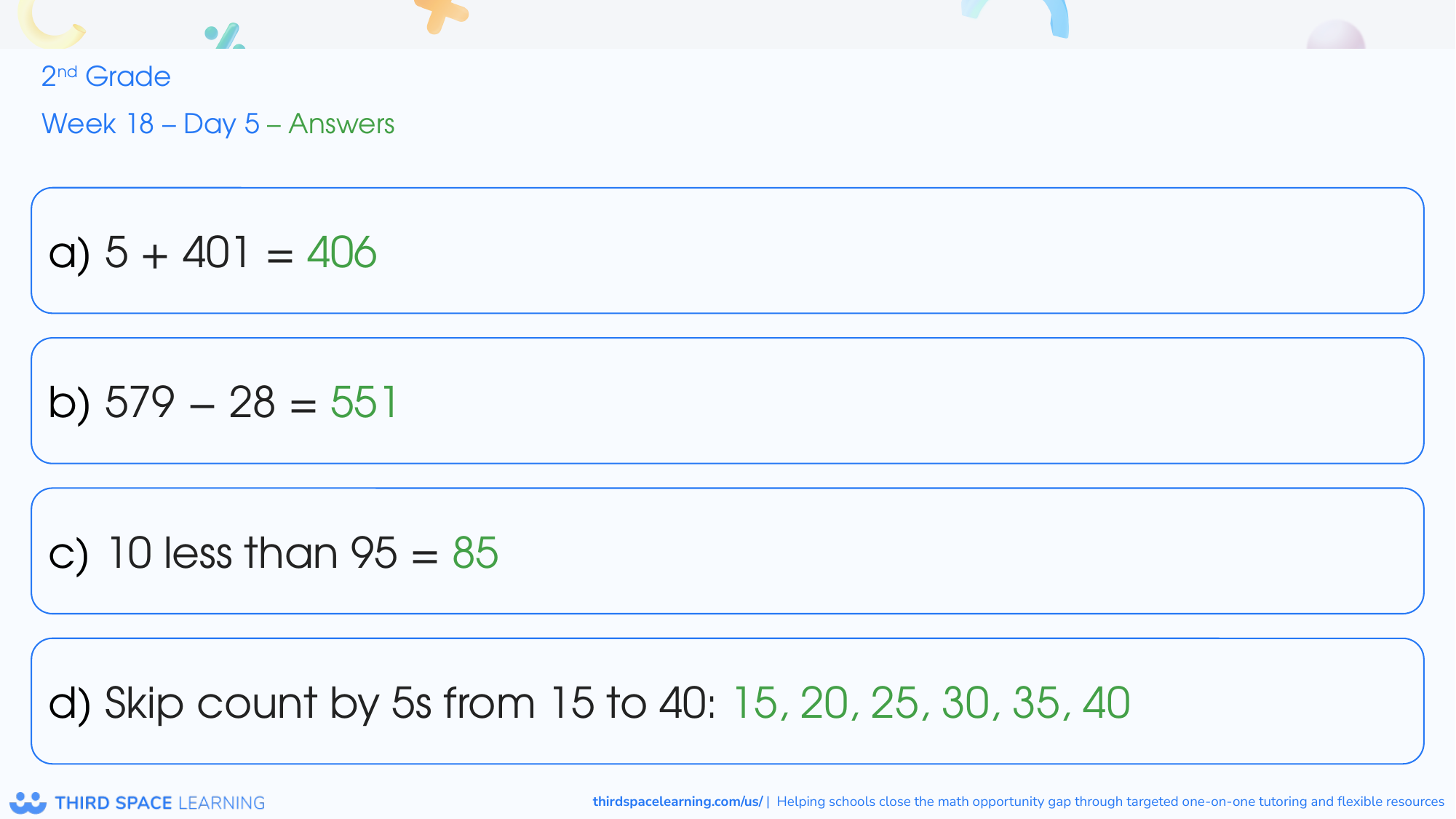

2nd Grade
Week 18 – Day 5 – Answers
5 + 401 = 406
579 − 28 = 551
10 less than 95 = 85
Skip count by 5s from 15 to 40: 15, 20, 25, 30, 35, 40